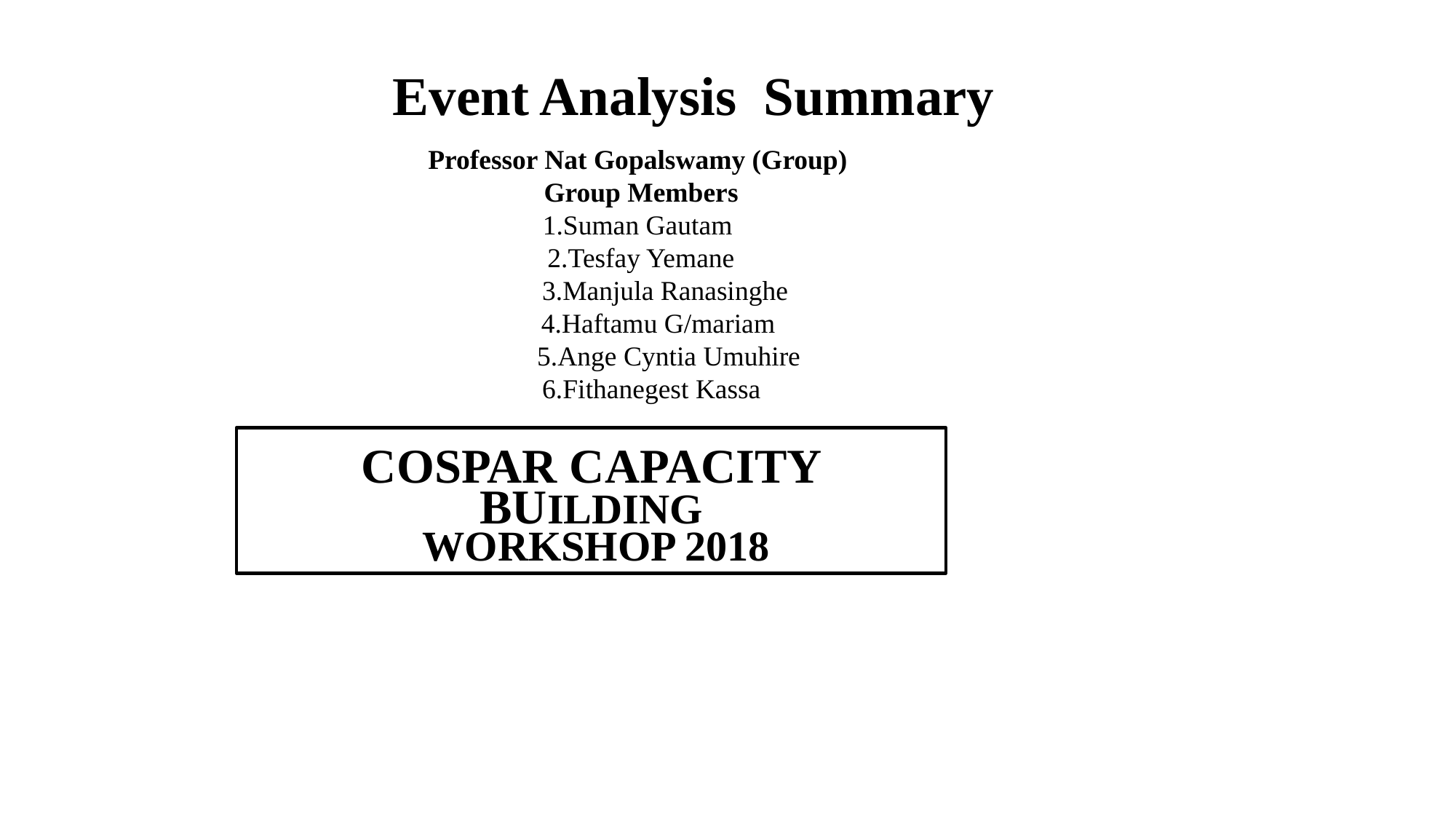

Event Analysis  Summary
Professor Nat Gopalswamy (Group)
Group Members
1.Suman Gautam
2.Tesfay Yemane
        3.Manjula Ranasinghe
     4.Haftamu G/mariam
         5.Ange Cyntia Umuhire
   6.Fithanegest Kassa
COSPAR CAPACITY BUILDING
 WORKSHOP 2018